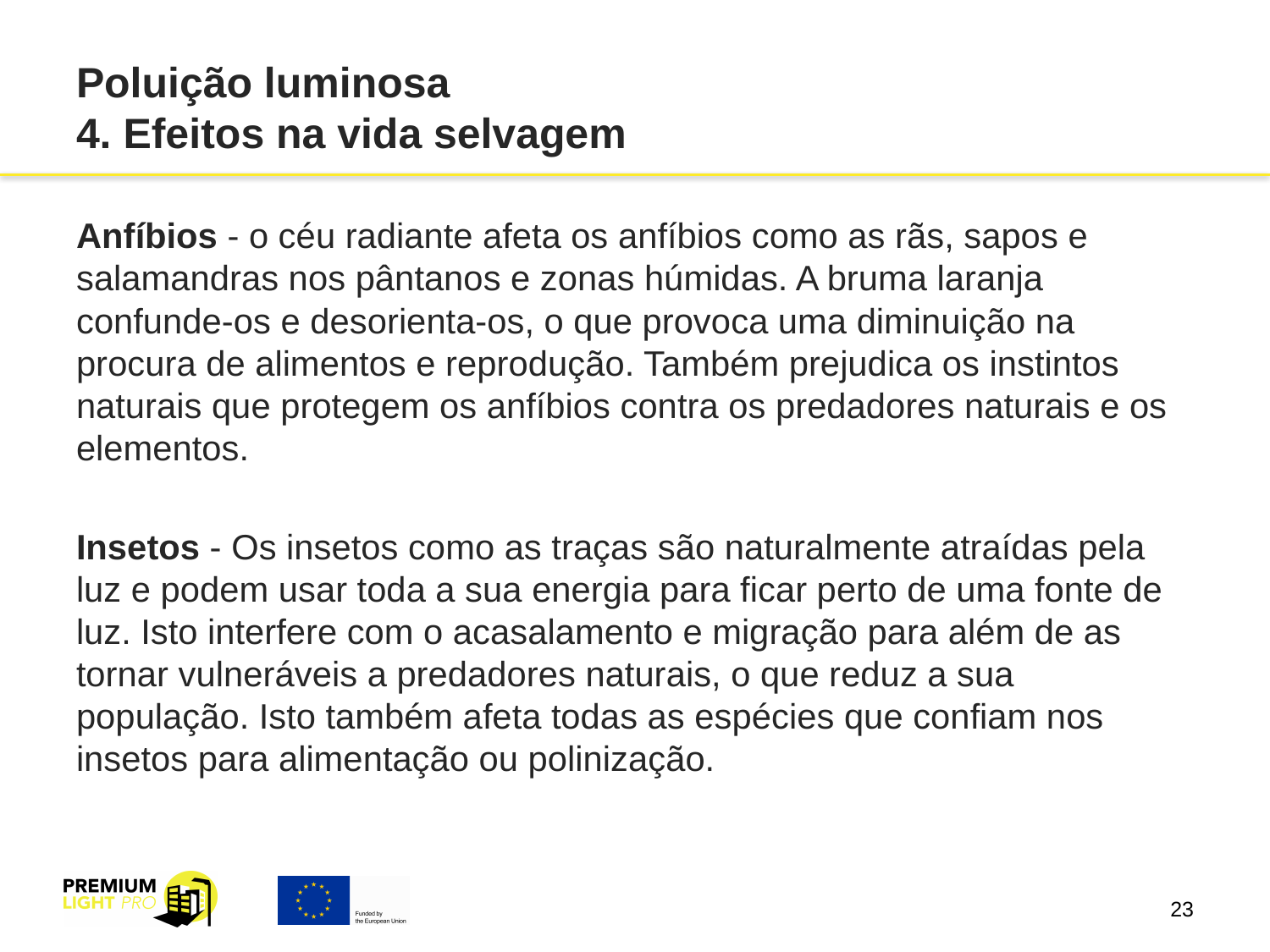

# Poluição luminosa 4. Efeitos na vida selvagem
Anfíbios - o céu radiante afeta os anfíbios como as rãs, sapos e salamandras nos pântanos e zonas húmidas. A bruma laranja confunde-os e desorienta-os, o que provoca uma diminuição na procura de alimentos e reprodução. Também prejudica os instintos naturais que protegem os anfíbios contra os predadores naturais e os elementos.

Insetos - Os insetos como as traças são naturalmente atraídas pela luz e podem usar toda a sua energia para ficar perto de uma fonte de luz. Isto interfere com o acasalamento e migração para além de as tornar vulneráveis a predadores naturais, o que reduz a sua população. Isto também afeta todas as espécies que confiam nos insetos para alimentação ou polinização.